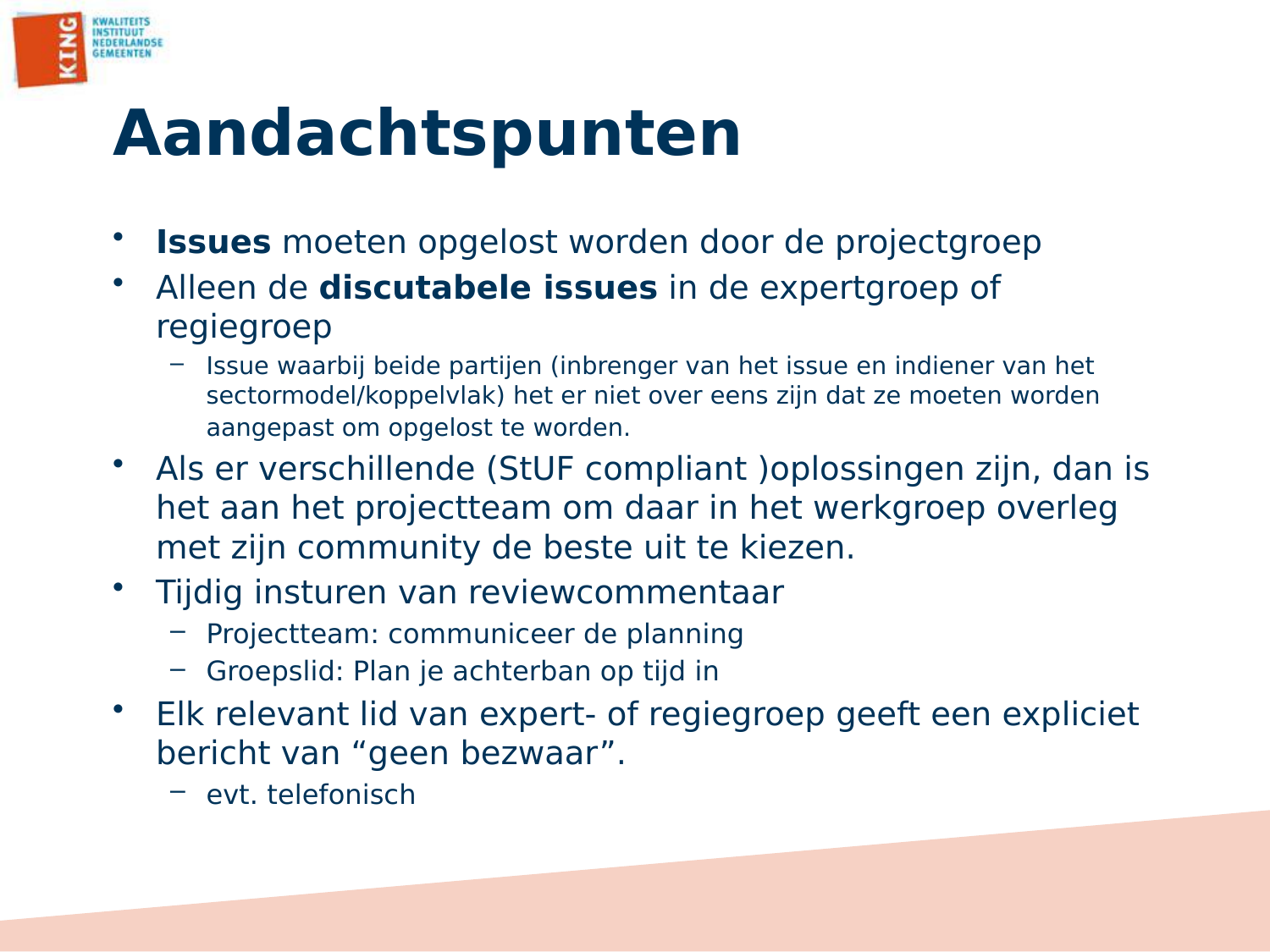

# Aandachtspunten
Issues moeten opgelost worden door de projectgroep
Alleen de discutabele issues in de expertgroep of regiegroep
Issue waarbij beide partijen (inbrenger van het issue en indiener van het sectormodel/koppelvlak) het er niet over eens zijn dat ze moeten worden aangepast om opgelost te worden.
Als er verschillende (StUF compliant )oplossingen zijn, dan is het aan het projectteam om daar in het werkgroep overleg met zijn community de beste uit te kiezen.
Tijdig insturen van reviewcommentaar
Projectteam: communiceer de planning
Groepslid: Plan je achterban op tijd in
Elk relevant lid van expert- of regiegroep geeft een expliciet bericht van “geen bezwaar”.
evt. telefonisch